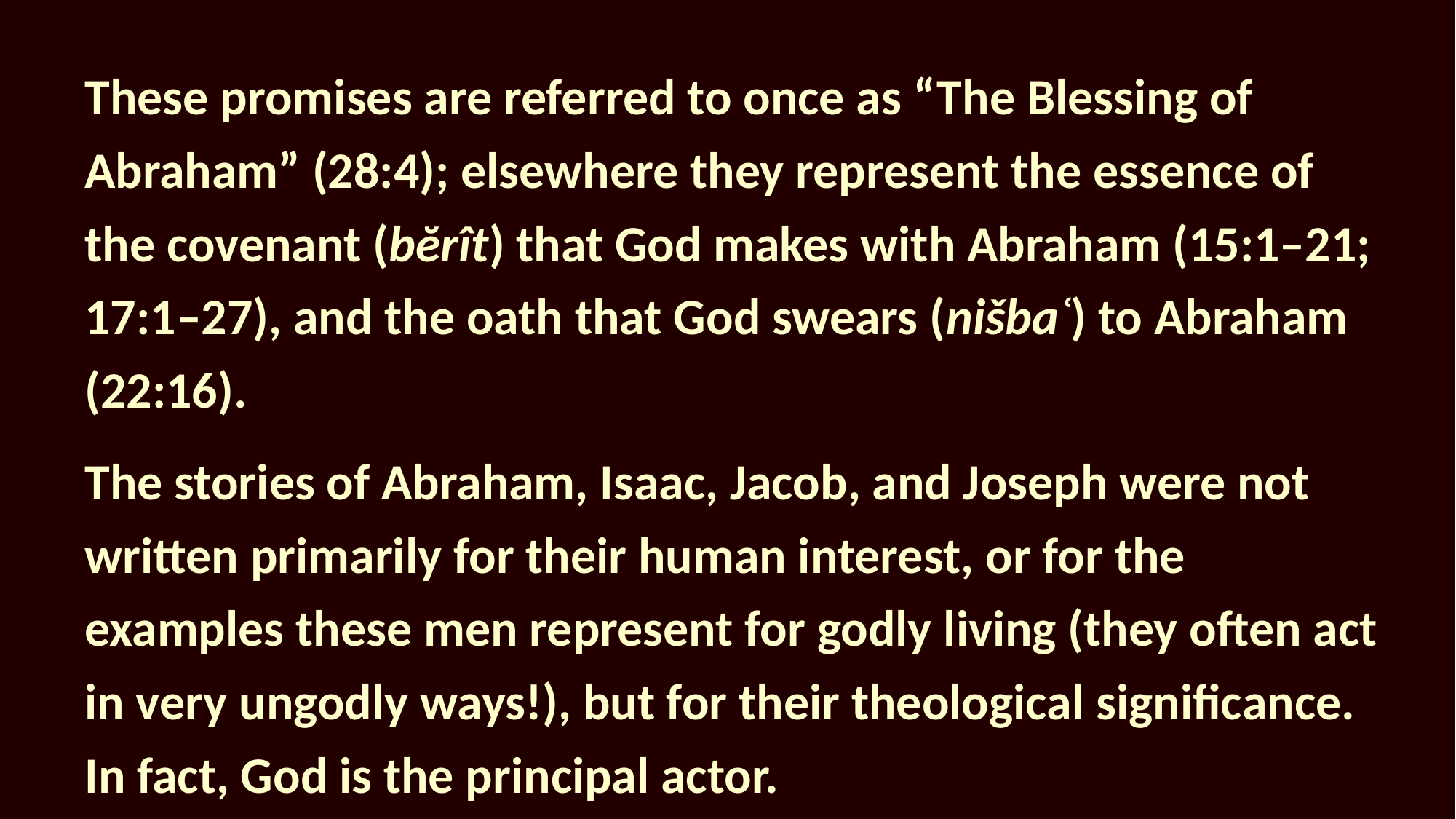

These promises are referred to once as “The Blessing of Abraham” (28:4); elsewhere they represent the essence of the covenant (bĕrît) that God makes with Abraham (15:1–21; 17:1–27), and the oath that God swears (nišbaʿ) to Abraham (22:16).
The stories of Abraham, Isaac, Jacob, and Joseph were not written primarily for their human interest, or for the examples these men represent for godly living (they often act in very ungodly ways!), but for their theological significance. In fact, God is the principal actor.